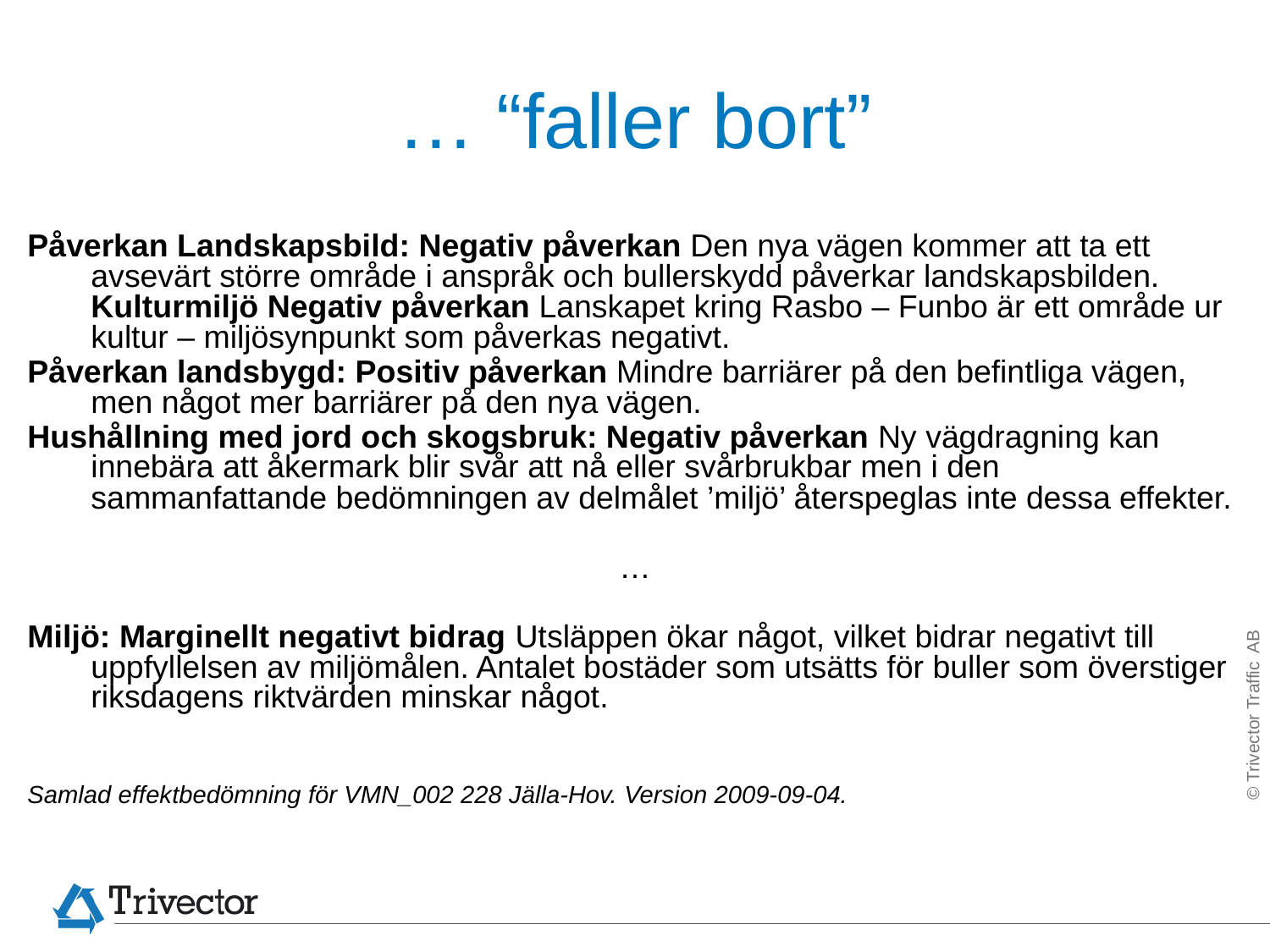

# … “faller bort”
Påverkan Landskapsbild: Negativ påverkan Den nya vägen kommer att ta ett avsevärt större område i anspråk och bullerskydd påverkar landskapsbilden. Kulturmiljö Negativ påverkan Lanskapet kring Rasbo – Funbo är ett område ur kultur – miljösynpunkt som påverkas negativt.
Påverkan landsbygd: Positiv påverkan Mindre barriärer på den befintliga vägen, men något mer barriärer på den nya vägen.
Hushållning med jord och skogsbruk: Negativ påverkan Ny vägdragning kan innebära att åkermark blir svår att nå eller svårbrukbar men i den sammanfattande bedömningen av delmålet ’miljö’ återspeglas inte dessa effekter.

…

Miljö: Marginellt negativt bidrag Utsläppen ökar något, vilket bidrar negativt till uppfyllelsen av miljömålen. Antalet bostäder som utsätts för buller som överstiger riksdagens riktvärden minskar något.

Samlad effektbedömning för VMN_002 228 Jälla-Hov. Version 2009-09-04.